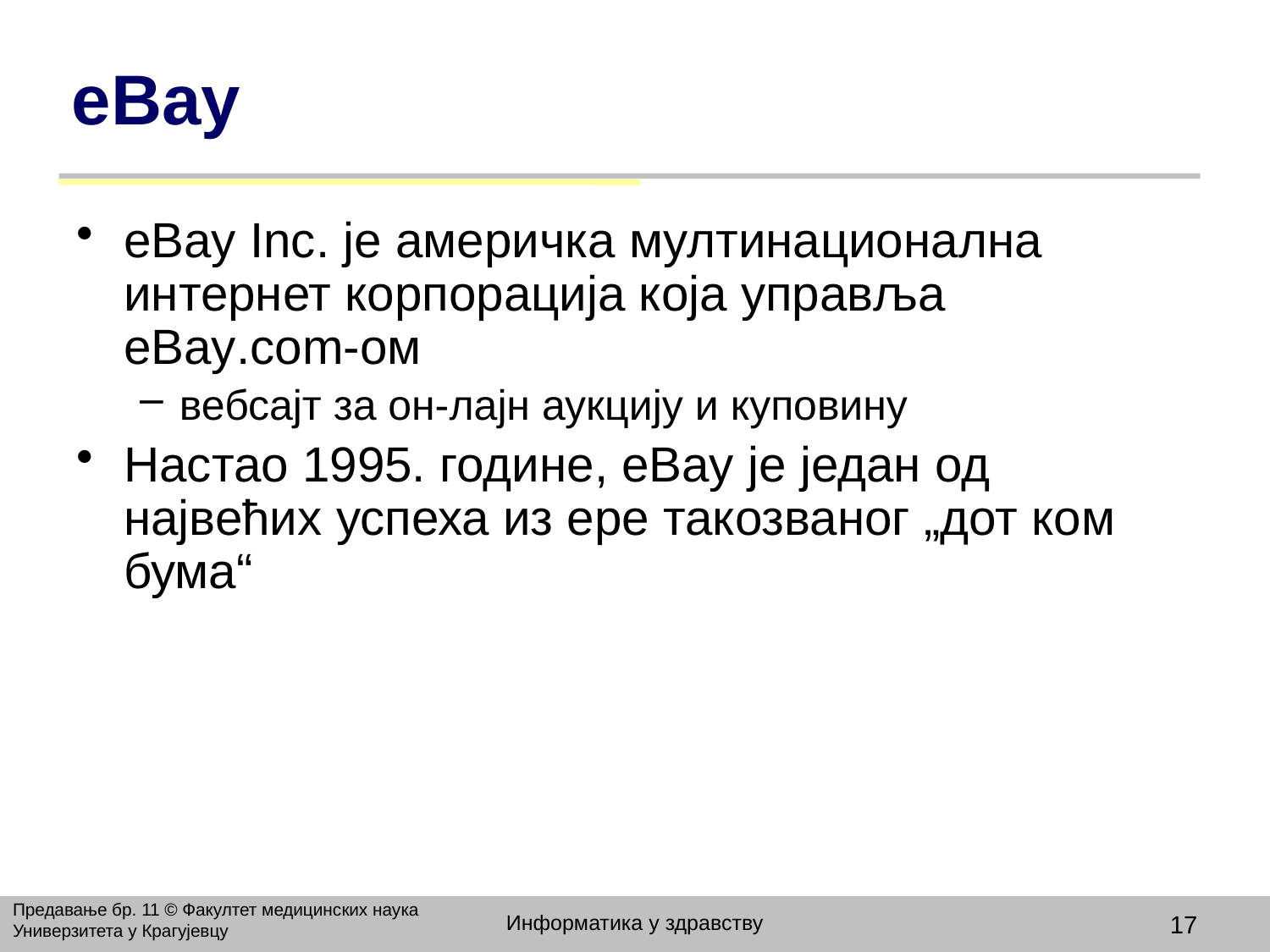

# eBay
еBay Inc. је америчка мултинационална интернет корпорација која управља eBay.com-ом
вебсајт за он-лајн аукцију и куповину
Настао 1995. године, eBay je један од највећих успеха из ере такозваног „дот ком бума“
Предавање бр. 11 © Факултет медицинских наука Универзитета у Крагујевцу
Информатика у здравству
17